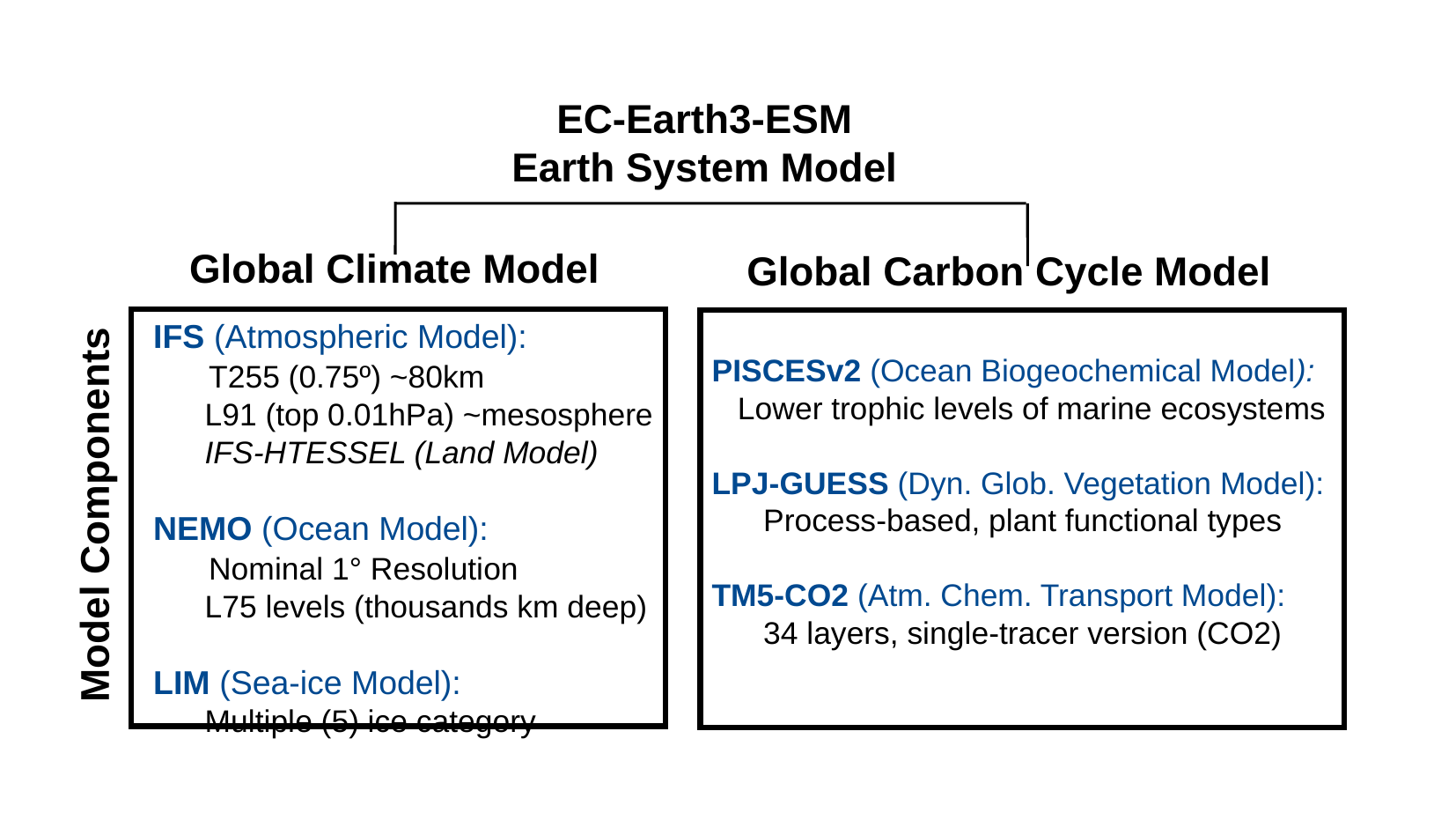

EC-Earth3-ESM
Earth System Model

Global Climate Model
Global Carbon Cycle Model

IFS (Atmospheric Model):
      T255 (0.75º) ~80km
      L91 (top 0.01hPa) ~mesosphere
      IFS-HTESSEL (Land Model)

NEMO (Ocean Model):
      Nominal 1° Resolution
      L75 levels (thousands km deep)

LIM (Sea-ice Model):
      Multiple (5) ice category

PISCESv2 (Ocean Biogeochemical Model):
   Lower trophic levels of marine ecosystems

LPJ-GUESS (Dyn. Glob. Vegetation Model):
      Process-based, plant functional types

TM5-CO2 (Atm. Chem. Transport Model):
      34 layers, single-tracer version (CO2)
Model Components